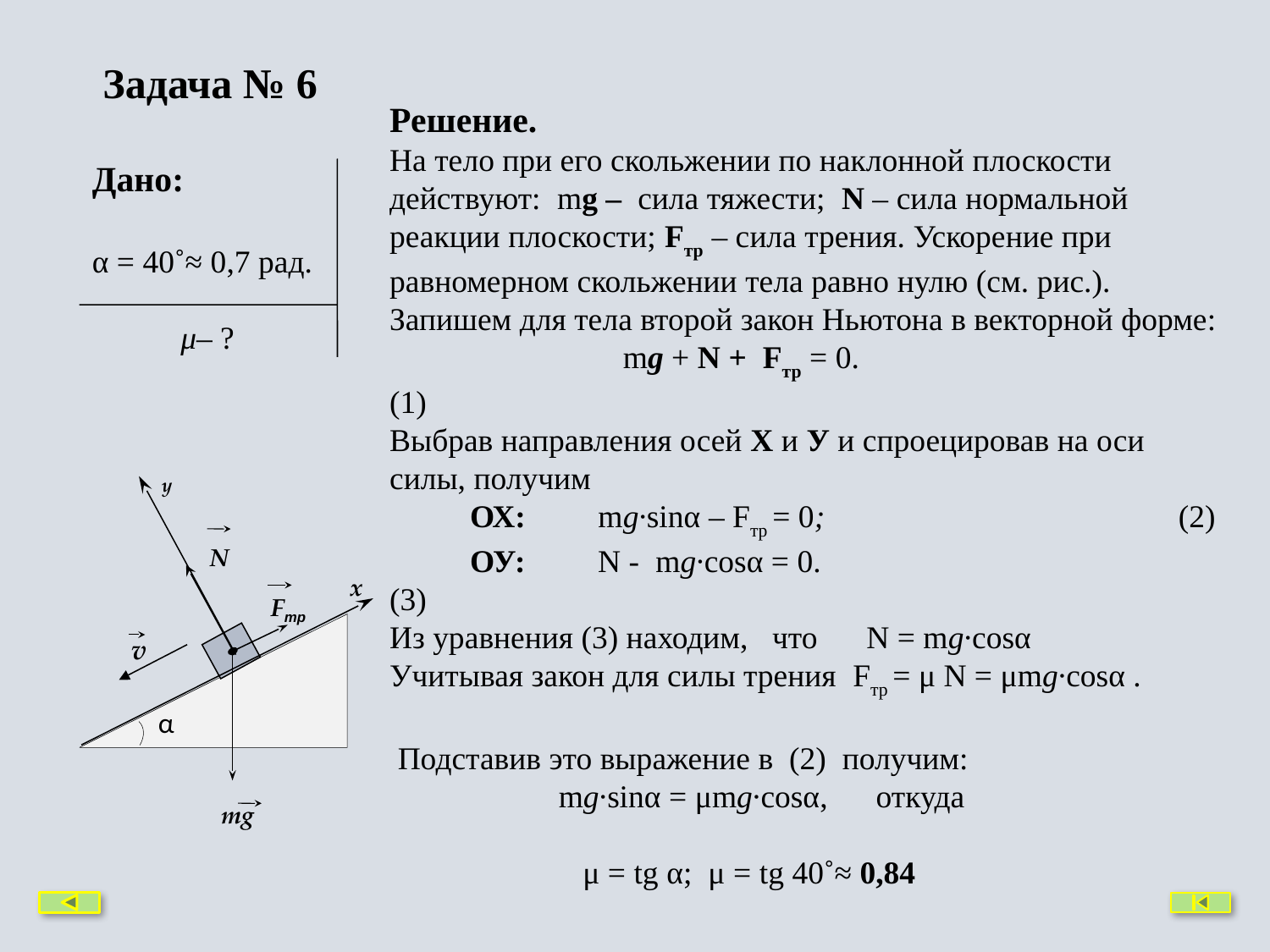

Задача № 6
Решение.
На тело при его скольжении по наклонной плоскости действуют:  mg –  сила тяжести;  N – сила нормальной реакции плоскости; Fтр – сила трения. Ускорение при равномерном скольжении тела равно нулю (см. рис.). Запишем для тела второй закон Ньютона в векторной форме:
                             mg + N +  Fтр = 0.                                        (1)
Выбрав направления осей Х и У и спроецировав на оси силы, получим
          ОХ:         mg∙sinα – Fтр = 0;                                            (2)
          ОУ:         N -  mg∙cosα = 0.                                             (3)
Из уравнения (3) находим,   что      N = mg∙cosα
Учитывая закон для силы трения  Fтр = μ N = μmg∙cosα .

 Подставив это выражение в  (2)  получим:
                     mg∙sinα = μmg∙cosα,      откуда

                        μ = tg α;  μ = tg 40˚≈ 0,84

Дано:

α = 40˚≈ 0,7 рад.

           μ– ?

y
x
  N
Fтр
mg

α
v